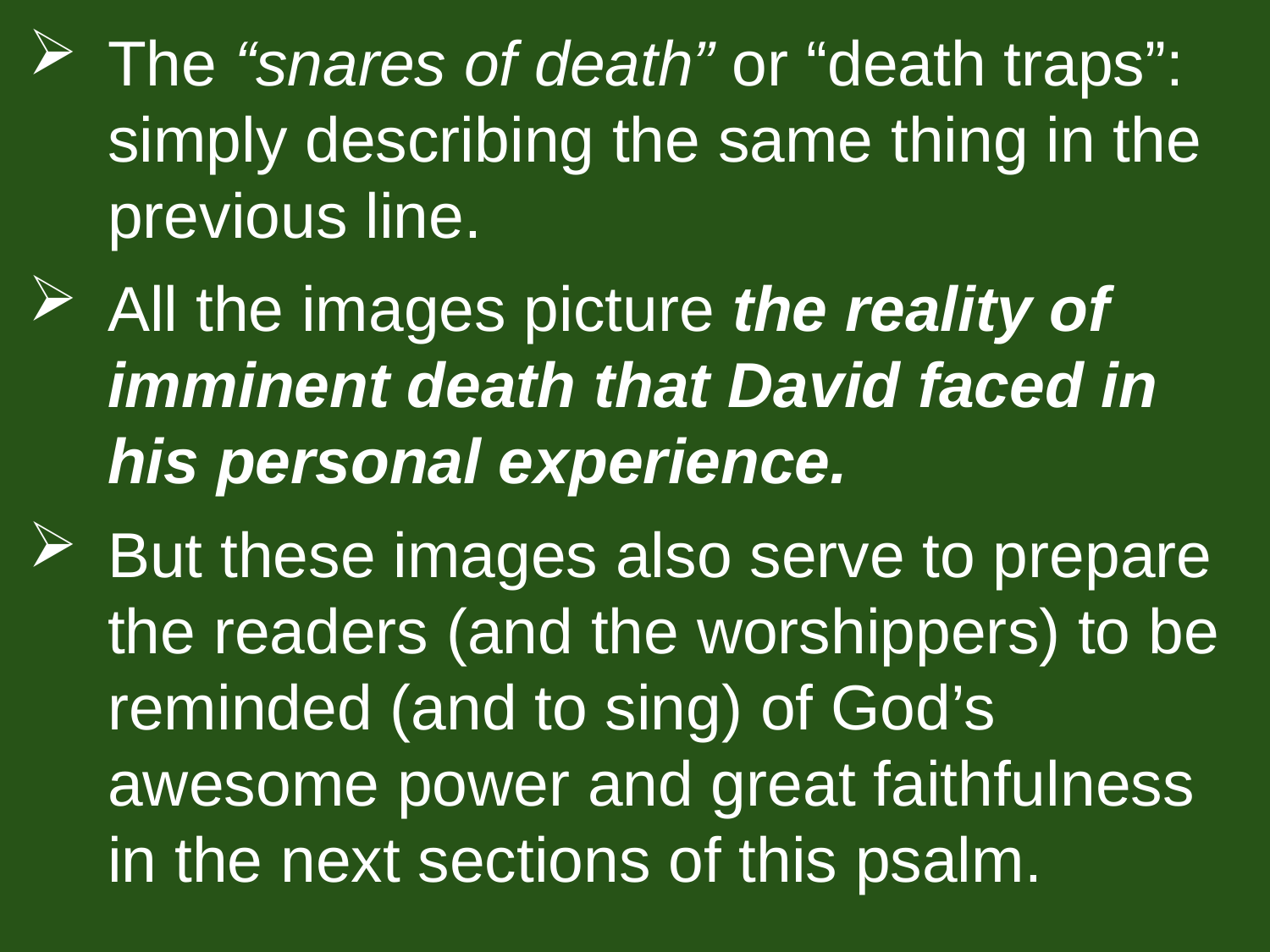

The “snares of death” or “death traps”: simply describing the same thing in the previous line.
All the images picture the reality of imminent death that David faced in his personal experience.
But these images also serve to prepare the readers (and the worshippers) to be reminded (and to sing) of God’s awesome power and great faithfulness in the next sections of this psalm.